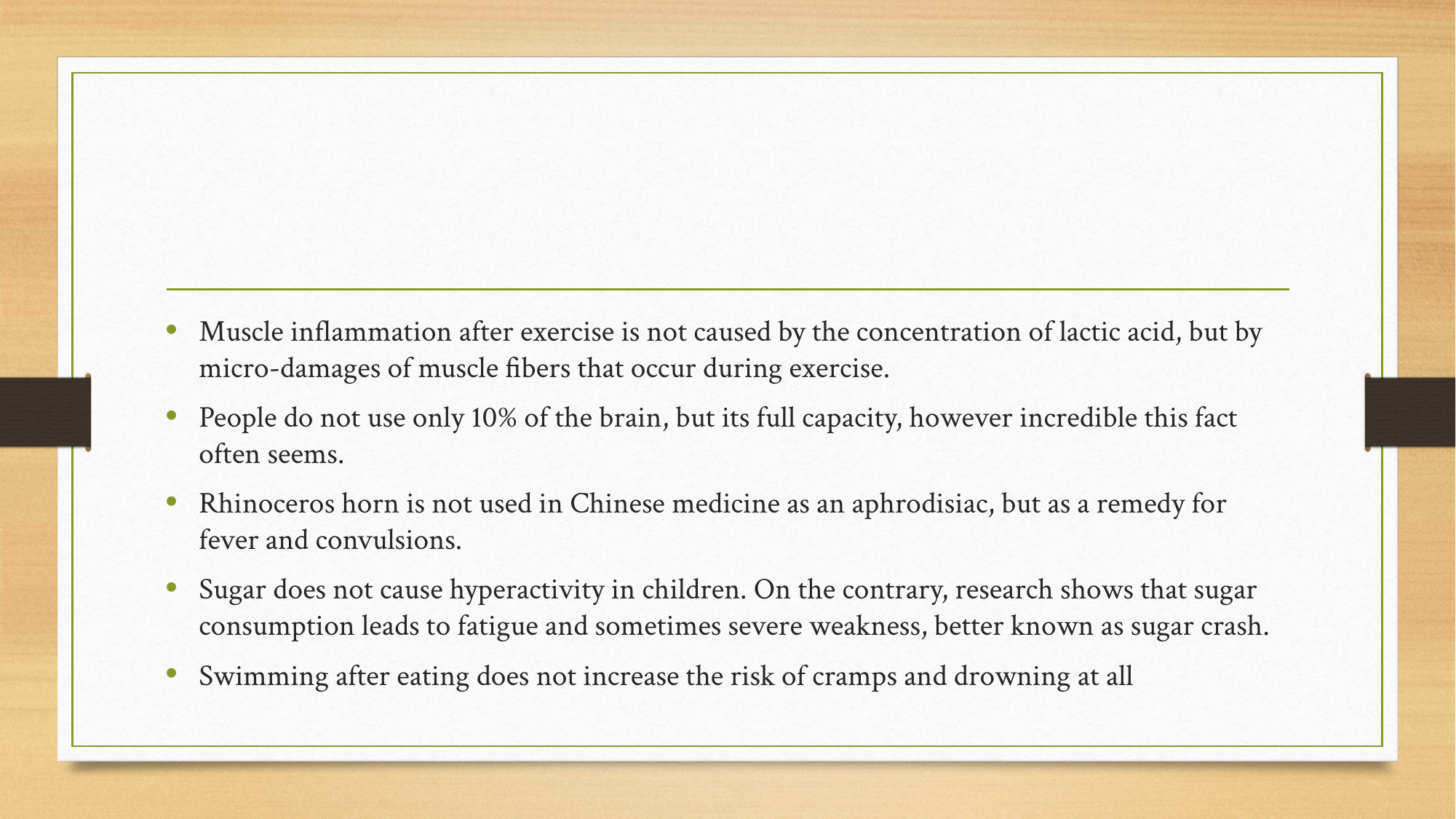

Muscle inflammation after exercise is not caused by the concentration of lactic acid, but by micro-damages of muscle fibers that occur during exercise.
People do not use only 10% of the brain, but its full capacity, however incredible this fact often seems.
Rhinoceros horn is not used in Chinese medicine as an aphrodisiac, but as a remedy for fever and convulsions.
Sugar does not cause hyperactivity in children. On the contrary, research shows that sugar consumption leads to fatigue and sometimes severe weakness, better known as sugar crash.
Swimming after eating does not increase the risk of cramps and drowning at all